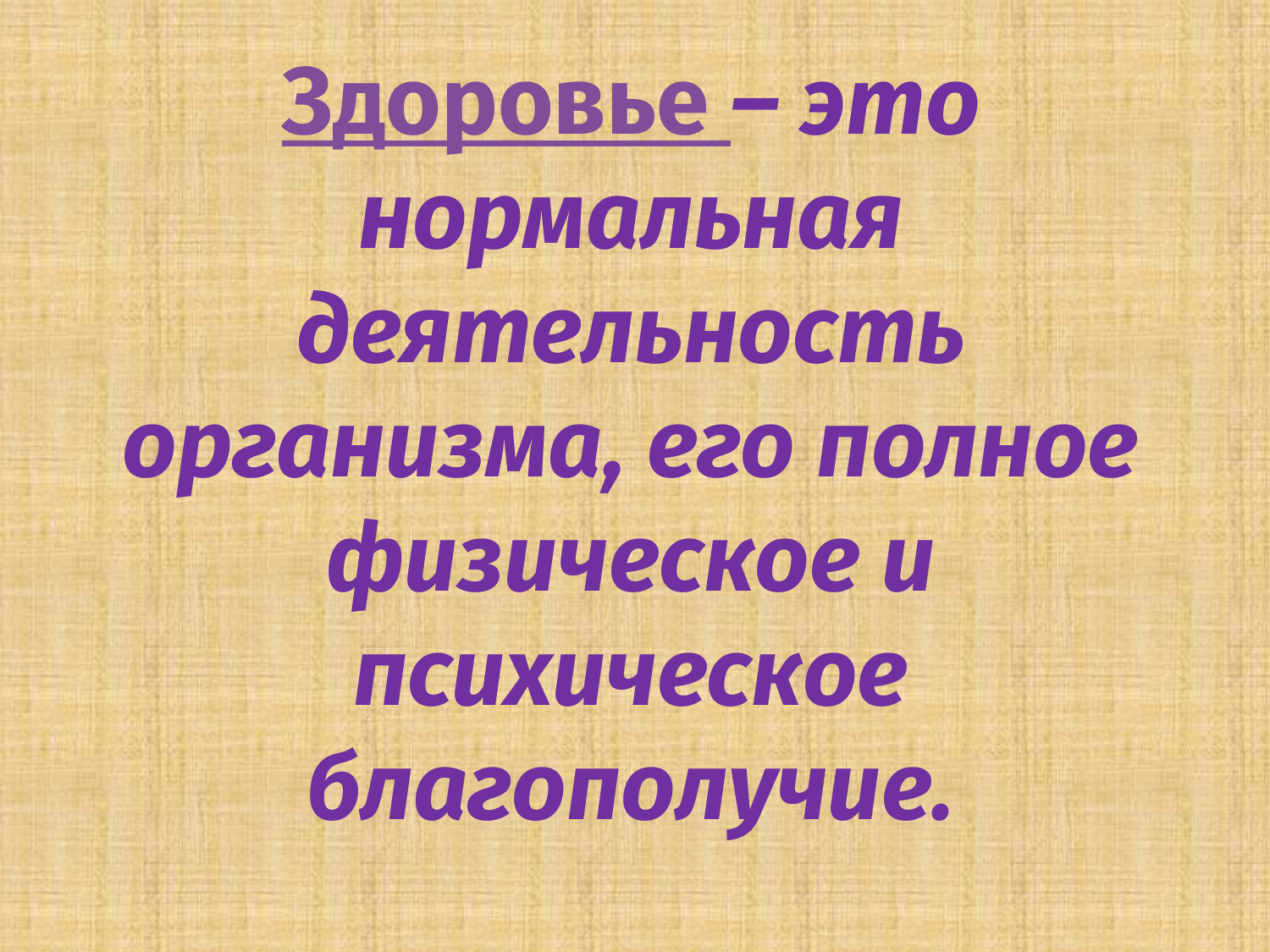

# Здоровье – это нормальная деятельность организма, его полное физическое и психическое благополучие.